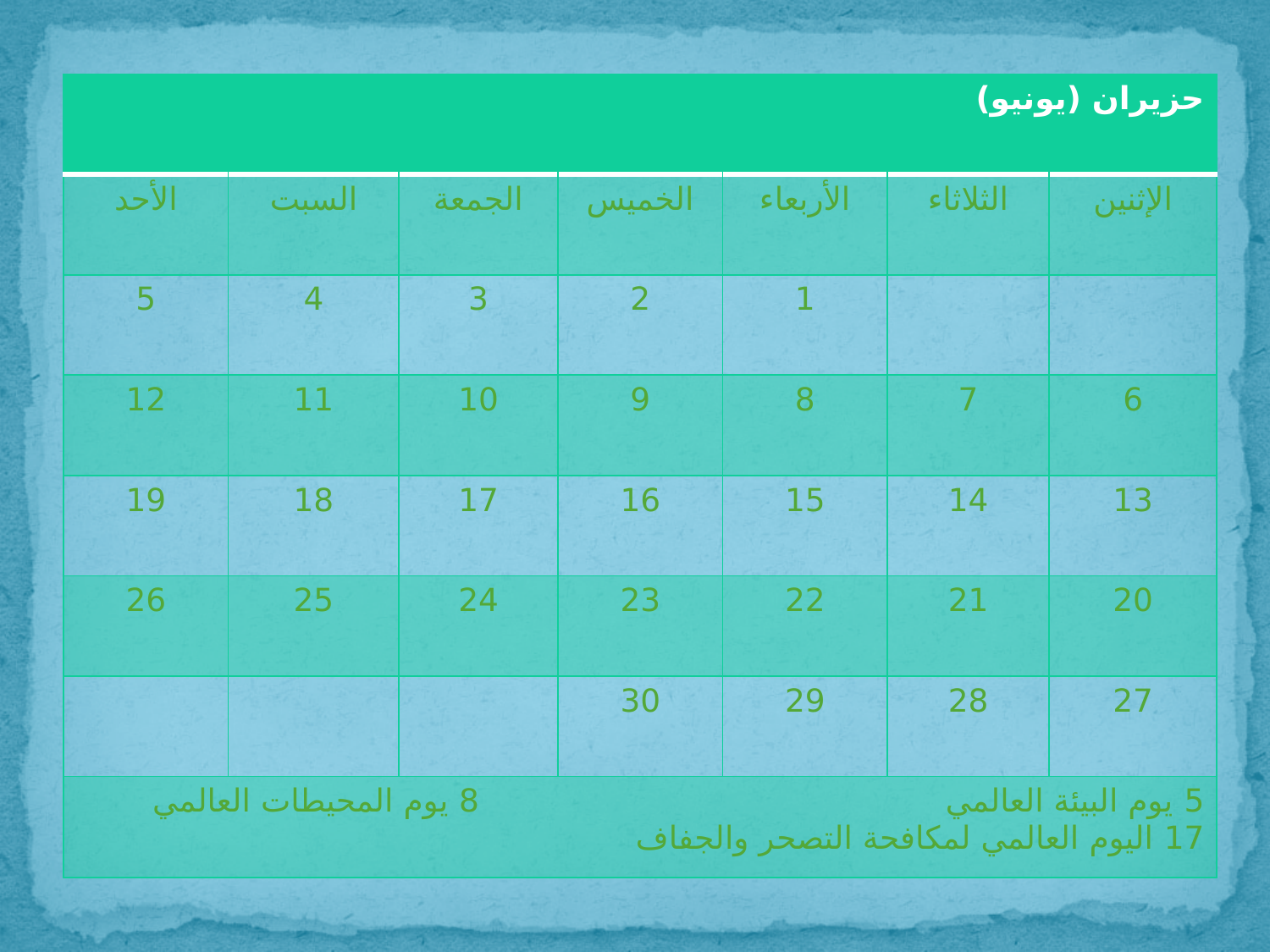

| حزيران (يونيو) |  |  |  |  |  |  |
| --- | --- | --- | --- | --- | --- | --- |
| الأحد | السبت | الجمعة | الخميس | الأربعاء | الثلاثاء | الإثنين |
| 5 | 4 | 3 | 2 | 1 |  |  |
| 12 | 11 | 10 | 9 | 8 | 7 | 6 |
| 19 | 18 | 17 | 16 | 15 | 14 | 13 |
| 26 | 25 | 24 | 23 | 22 | 21 | 20 |
|  |  |  | 30 | 29 | 28 | 27 |
| 5 يوم البيئة العالمي 8 يوم المحيطات العالمي 17 اليوم العالمي لمكافحة التصحر والجفاف |  |  |  |  |  |  |